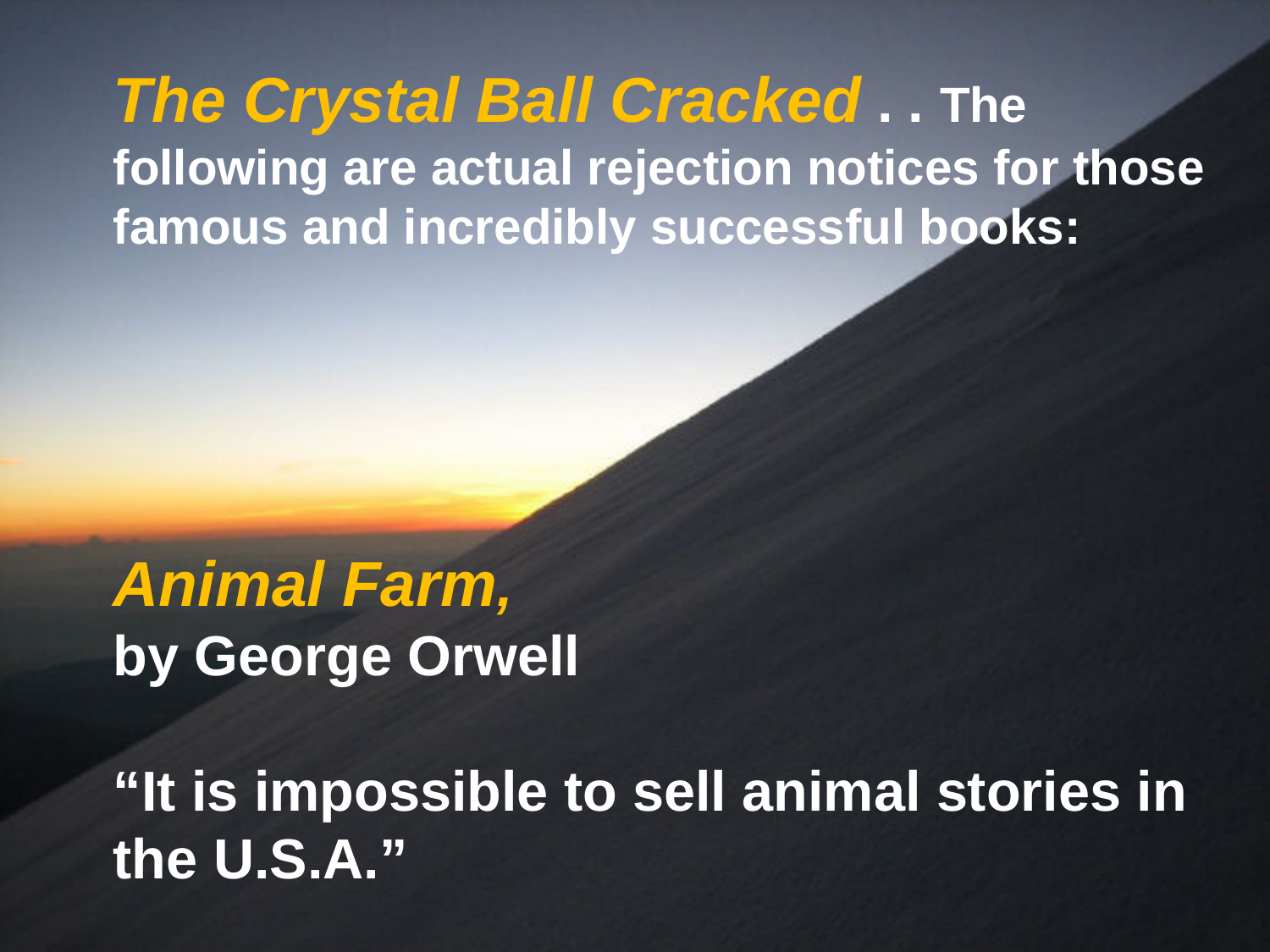

The Crystal Ball Cracked . . The following are actual rejection notices for those famous and incredibly successful books:

	Animal Farm,
by George Orwell
“It is impossible to sell animal stories in the U.S.A.”